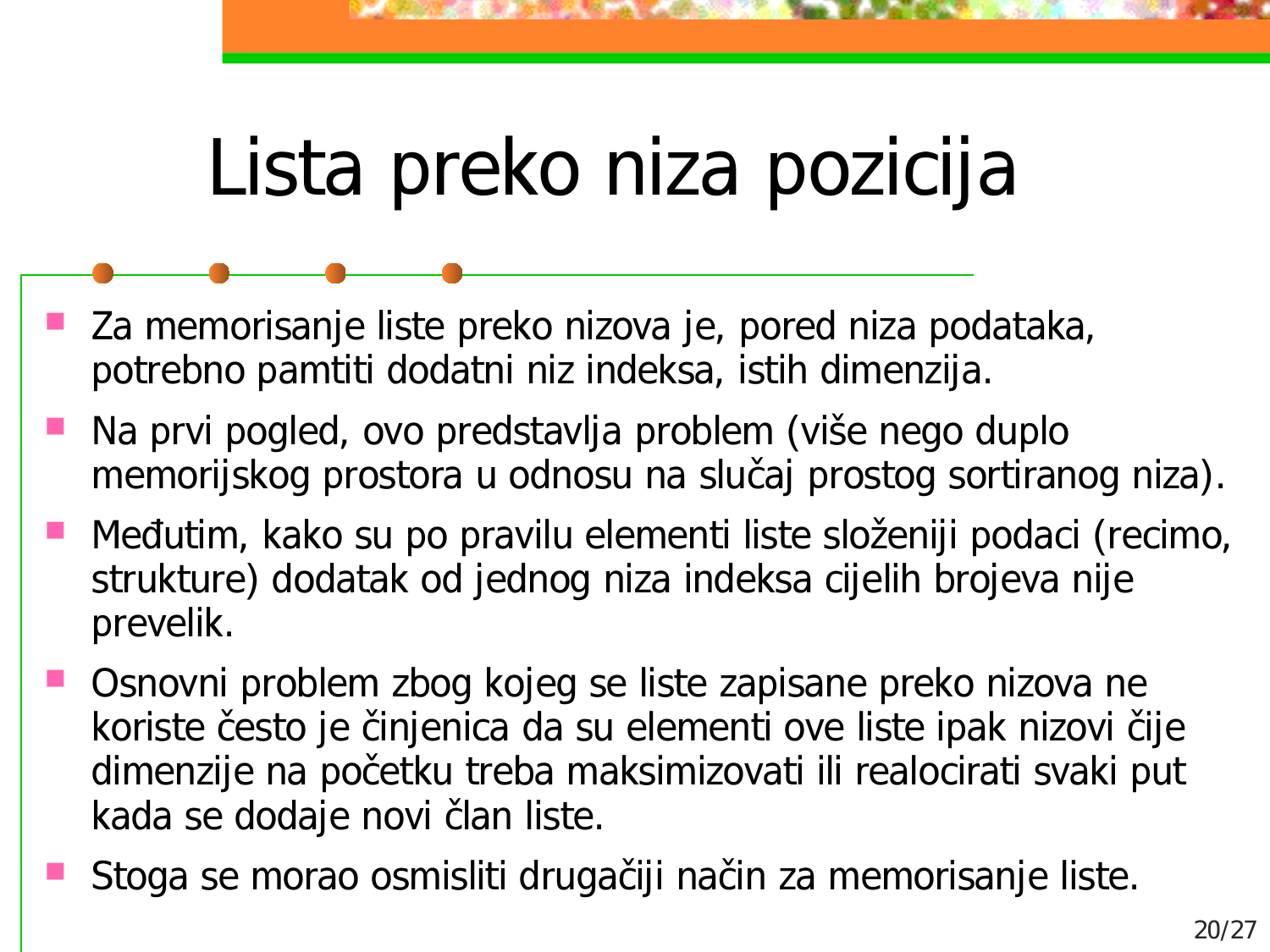

# Lista preko niza pozicija
Za memorisanje liste preko nizova je, pored niza podataka, potrebno pamtiti dodatni niz indeksa, istih dimenzija.
Na prvi pogled, ovo predstavlja problem (više nego duplo memorijskog prostora u odnosu na slučaj prostog sortiranog niza).
Međutim, kako su po pravilu elementi liste složeniji podaci (recimo, strukture) dodatak od jednog niza indeksa cijelih brojeva nije prevelik.
Osnovni problem zbog kojeg se liste zapisane preko nizova ne koriste često je činjenica da su elementi ove liste ipak nizovi čije dimenzije na početku treba maksimizovati ili realocirati svaki put kada se dodaje novi član liste.
Stoga se morao osmisliti drugačiji način za memorisanje liste.
20/27